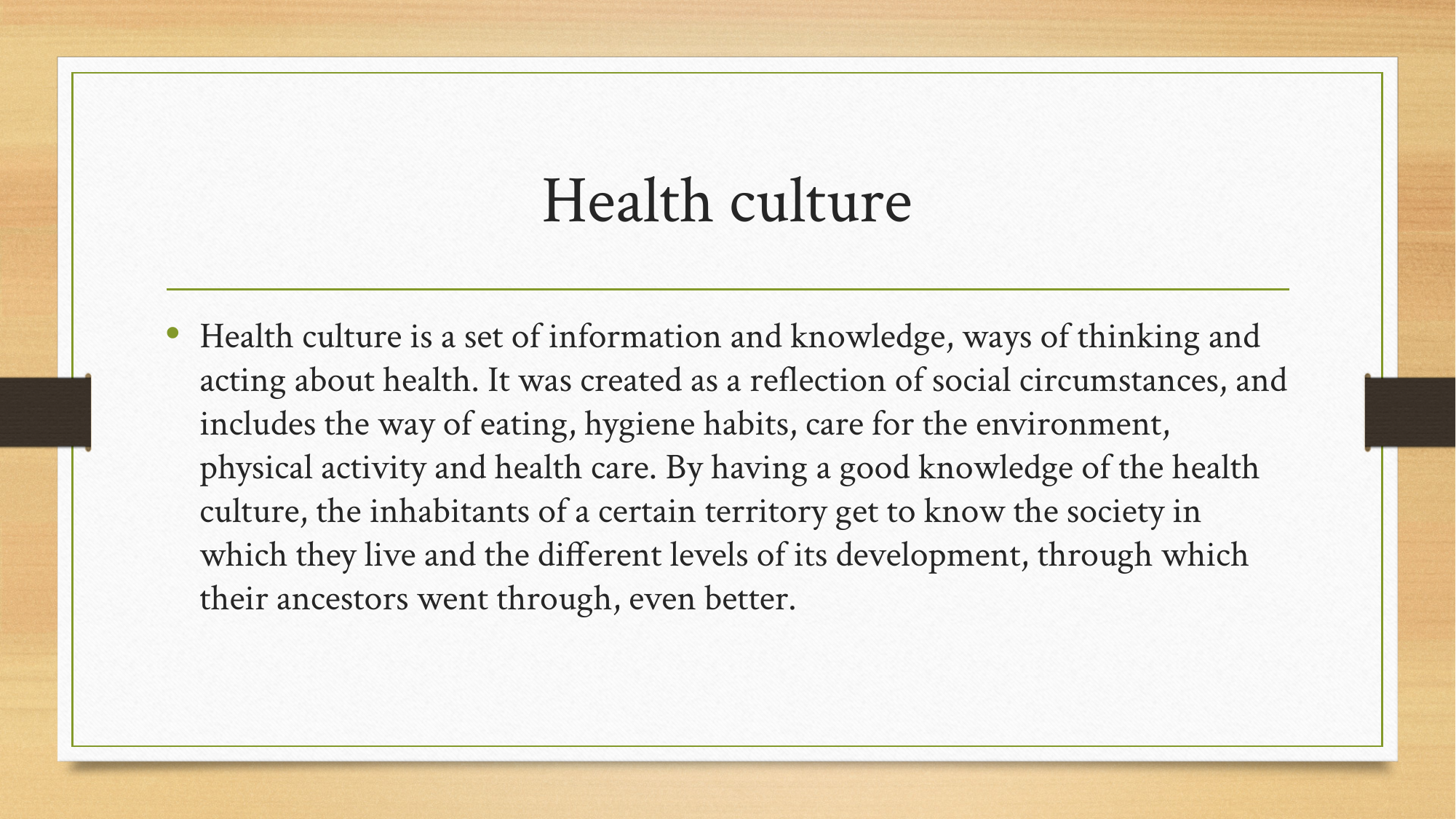

# Health culture
Health culture is a set of information and knowledge, ways of thinking and acting about health. It was created as a reflection of social circumstances, and includes the way of eating, hygiene habits, care for the environment, physical activity and health care. By having a good knowledge of the health culture, the inhabitants of a certain territory get to know the society in which they live and the different levels of its development, through which their ancestors went through, even better.